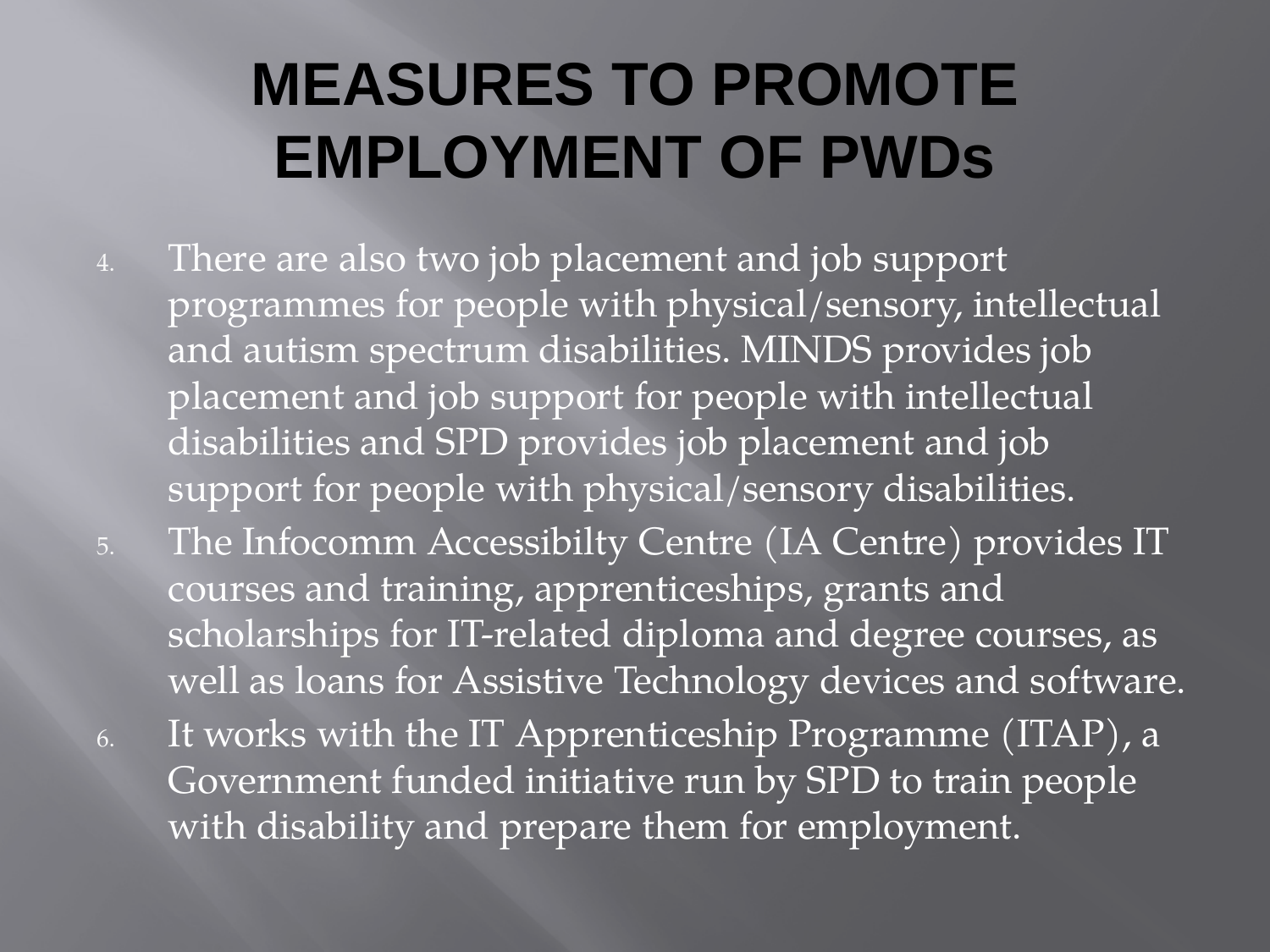

# MEASURES TO PROMOTE EMPLOYMENT OF PWDs
There are also two job placement and job support programmes for people with physical/sensory, intellectual and autism spectrum disabilities. MINDS provides job placement and job support for people with intellectual disabilities and SPD provides job placement and job support for people with physical/sensory disabilities.
The Infocomm Accessibilty Centre (IA Centre) provides IT courses and training, apprenticeships, grants and scholarships for IT-related diploma and degree courses, as well as loans for Assistive Technology devices and software.
It works with the IT Apprenticeship Programme (ITAP), a Government funded initiative run by SPD to train people with disability and prepare them for employment.